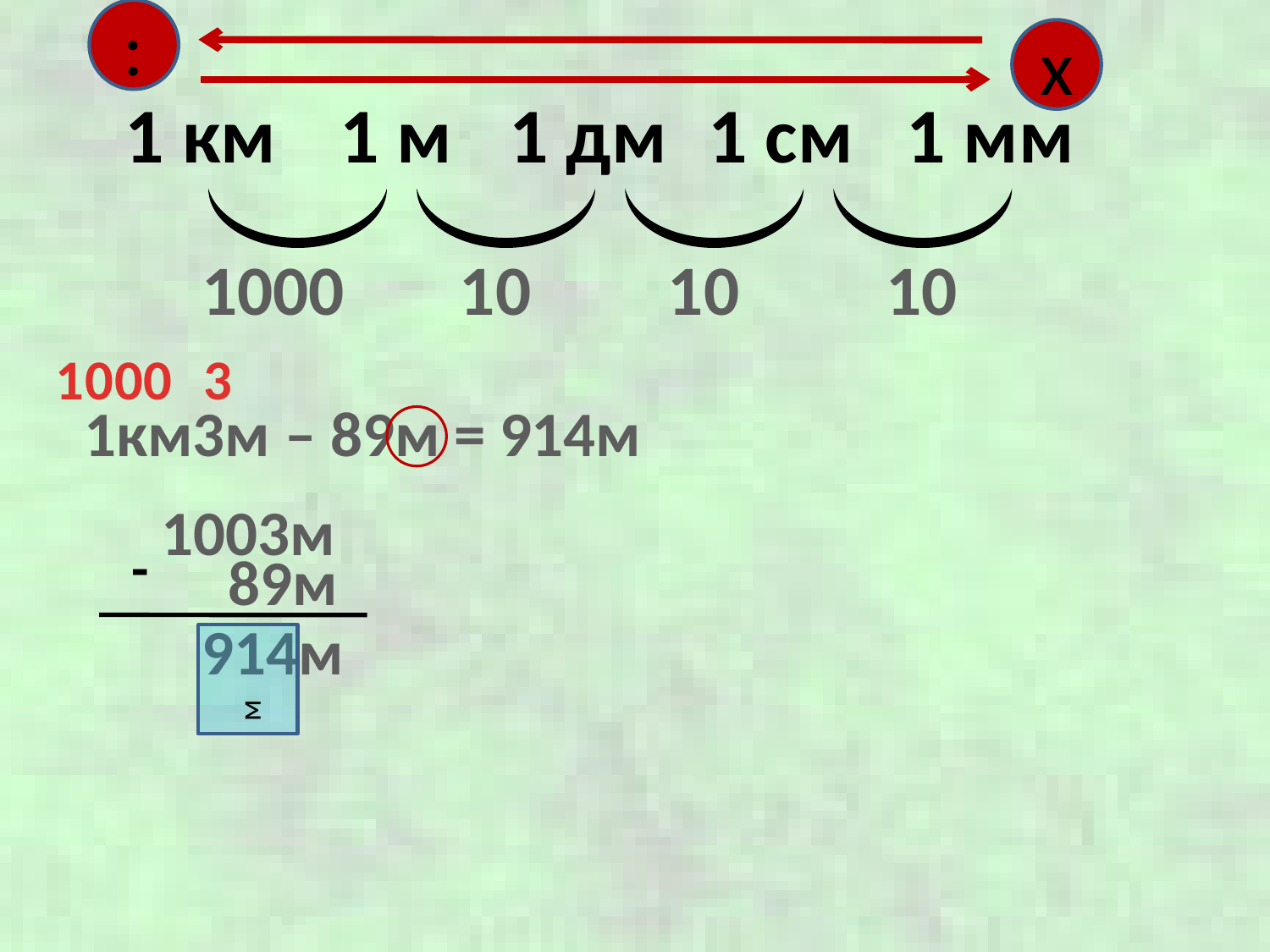

:
х
1 км
1 м
1 дм
1 см
1 мм

1000
10
10
10
1000
3
1км3м – 89м =
914м

1003м
-
89м
914м
м